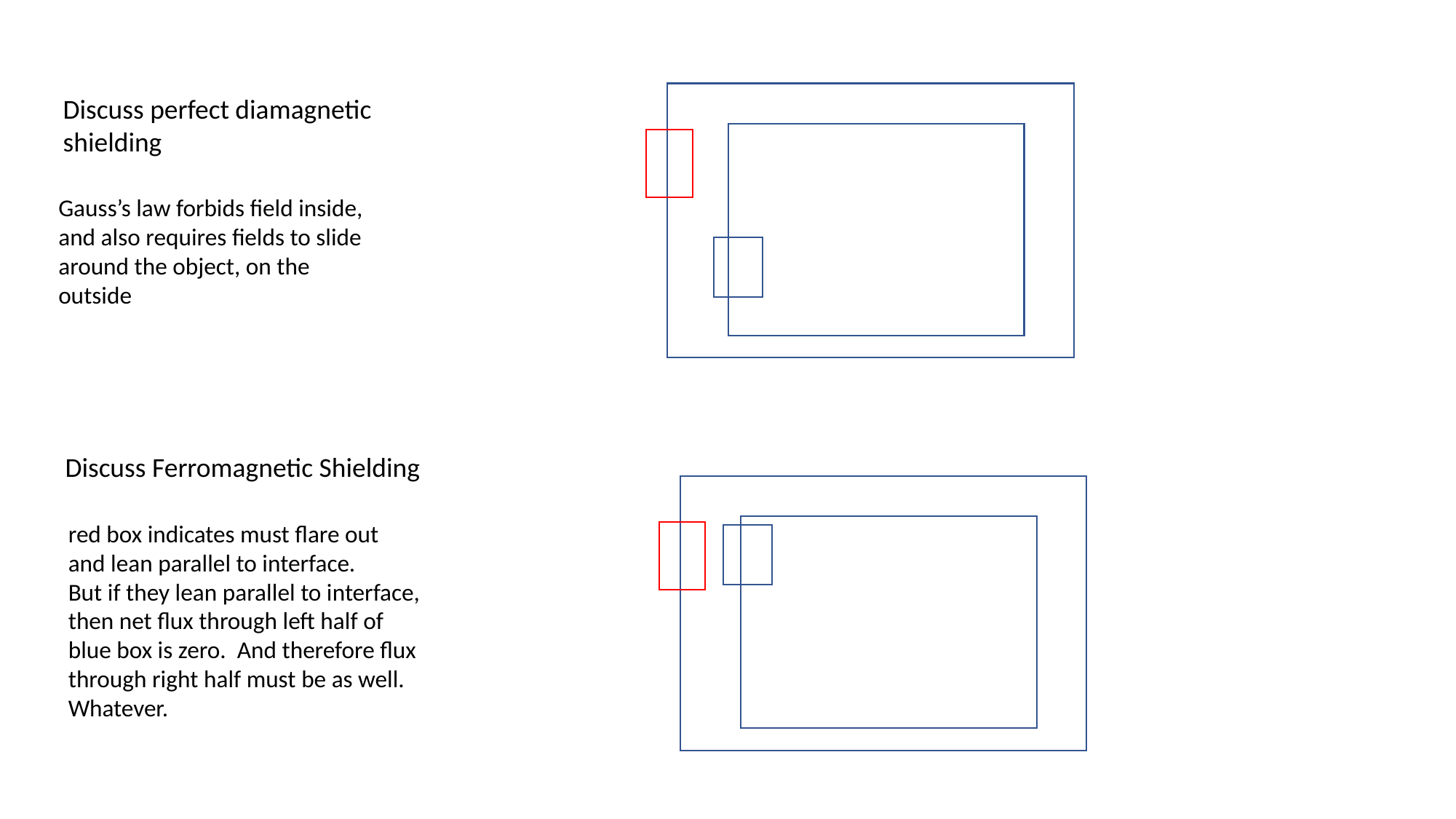

Discuss perfect diamagnetic
shielding

Gauss’s law forbids field inside,
and also requires fields to slide
around the object, on the
outside

Discuss Ferromagnetic Shielding

red box indicates must flare out
and lean parallel to interface.
But if they lean parallel to interface,
then net flux through left half of
blue box is zero.  And therefore flux
through right half must be as well.
Whatever.